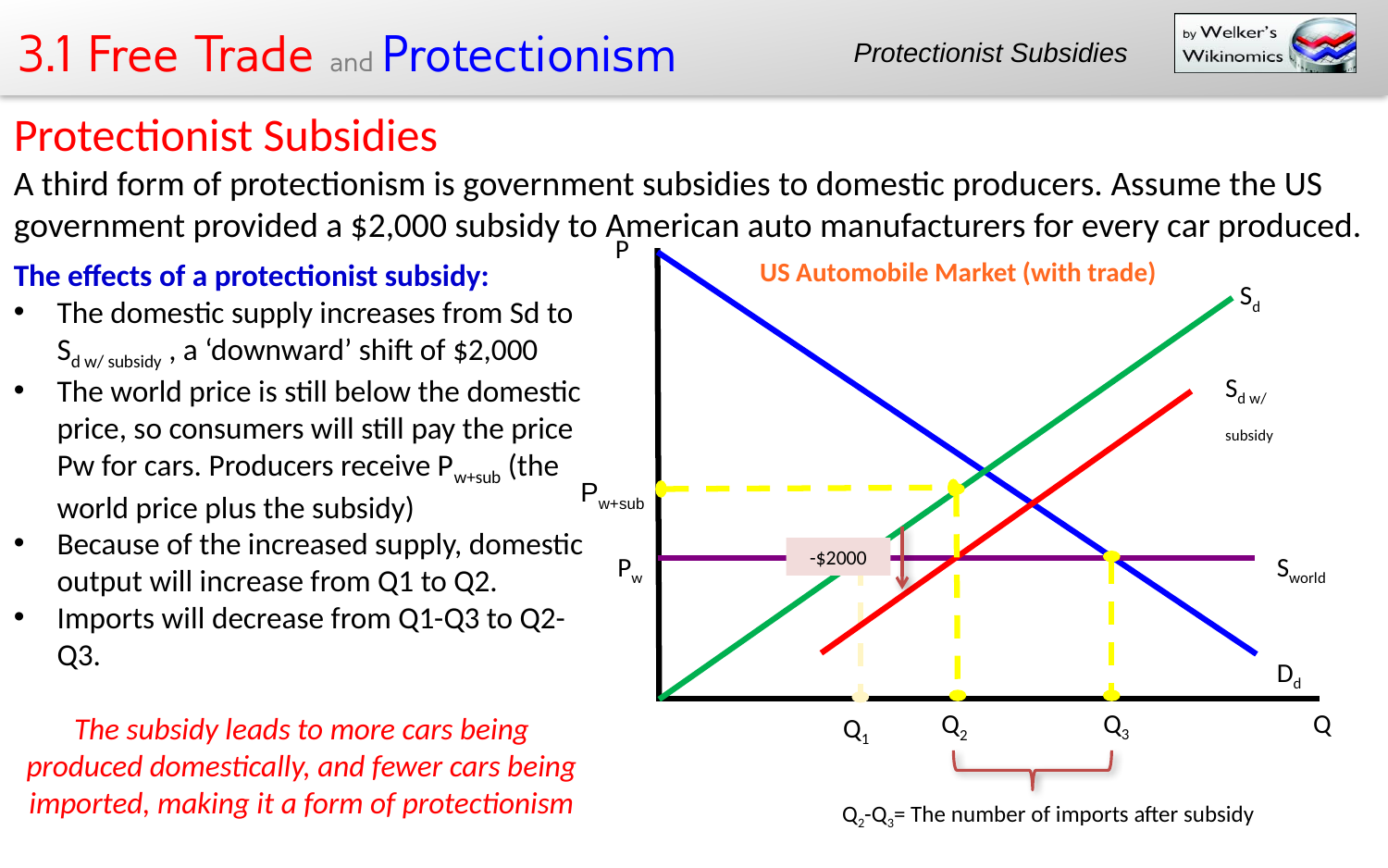

Protectionist Subsidies
Protectionist Subsidies
A third form of protectionism is government subsidies to domestic producers. Assume the US government provided a $2,000 subsidy to American auto manufacturers for every car produced.
P
US Automobile Market (with trade)
Sd
Sd w/ subsidy
-$2000
Pw
Sworld
Dd
Q
Q3
Q2
Q1
Q2-Q3= The number of imports after subsidy

The effects of a protectionist subsidy:
The domestic supply increases from Sd to Sd w/ subsidy , a ‘downward’ shift of $2,000
The world price is still below the domestic price, so consumers will still pay the price Pw for cars. Producers receive Pw+sub (the world price plus the subsidy)
Because of the increased supply, domestic output will increase from Q1 to Q2.
Imports will decrease from Q1-Q3 to Q2-Q3.

The subsidy leads to more cars being produced domestically, and fewer cars being imported, making it a form of protectionism
Pw+sub